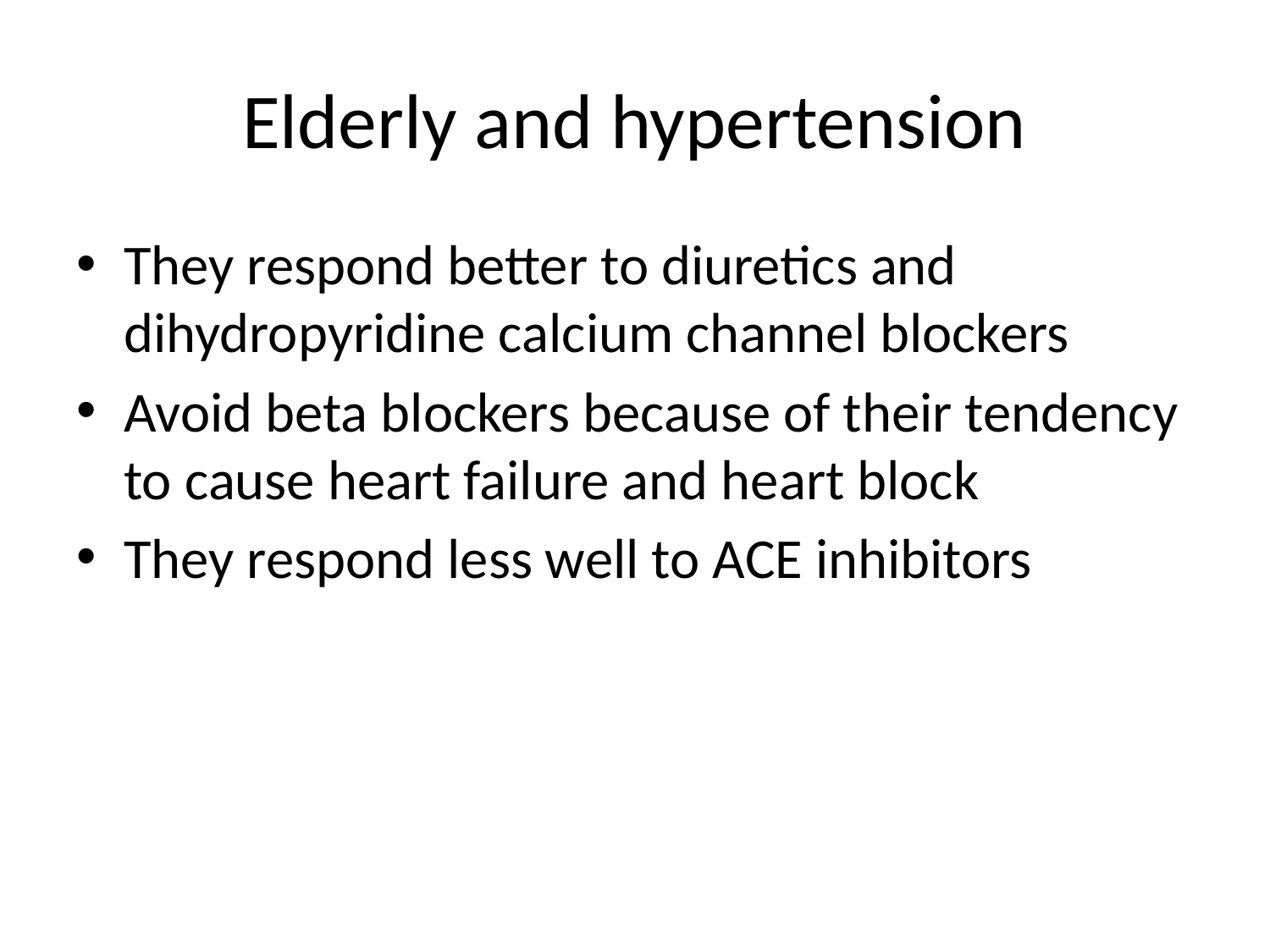

# Elderly and hypertension
They respond better to diuretics and dihydropyridine calcium channel blockers
Avoid beta blockers because of their tendency to cause heart failure and heart block
They respond less well to ACE inhibitors